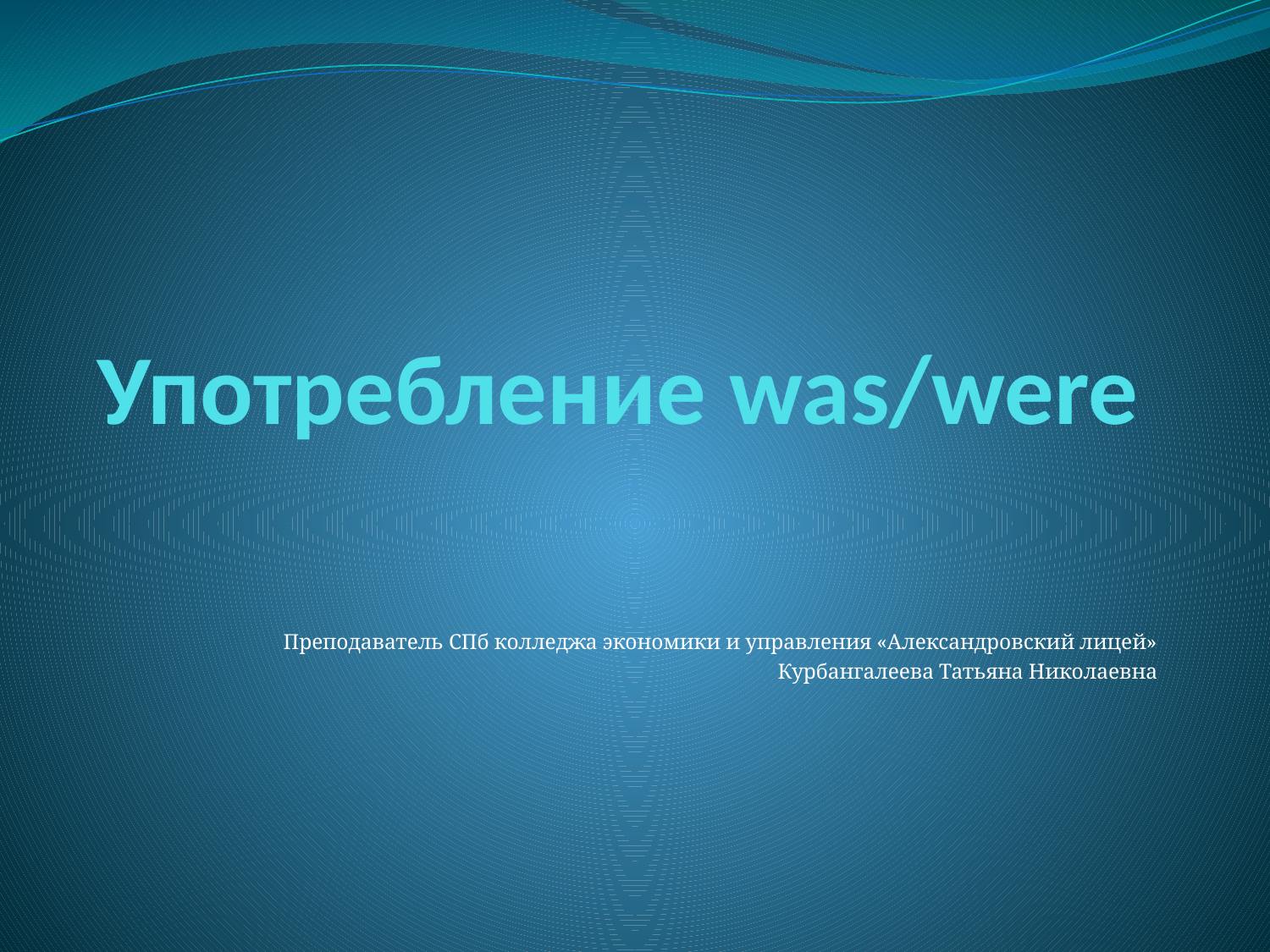

# Употребление was/were

Преподаватель СПб колледжа экономики и управления «Александровский лицей»
Курбангалеева Татьяна Николаевна